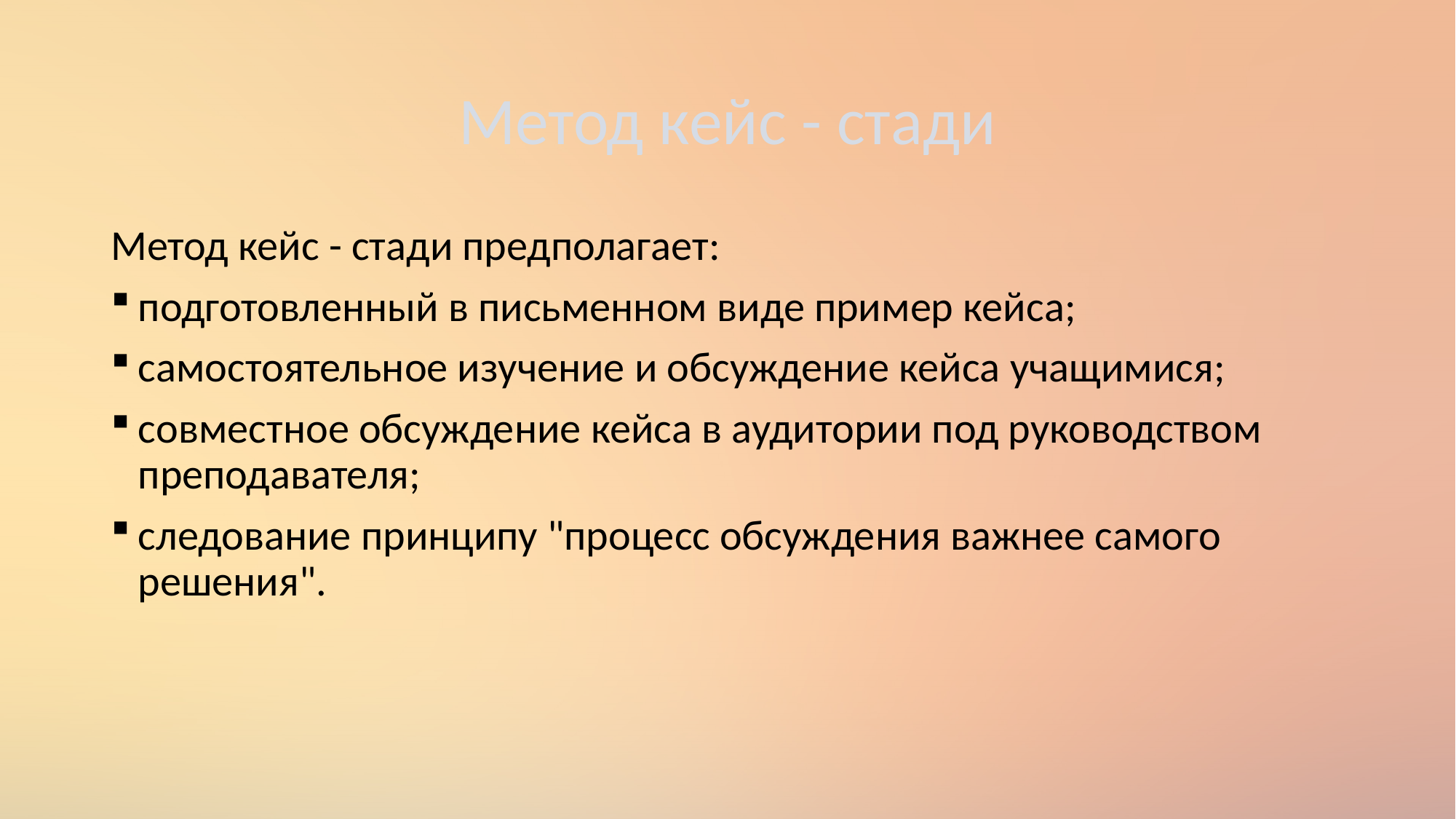

# Метод кейс - стади
Метод кейс - стади предполагает:
подготовленный в письменном виде пример кейса;
самостоятельное изучение и обсуждение кейса учащимися;
совместное обсуждение кейса в аудитории под руководством преподавателя;
следование принципу "процесс обсуждения важнее самого решения".